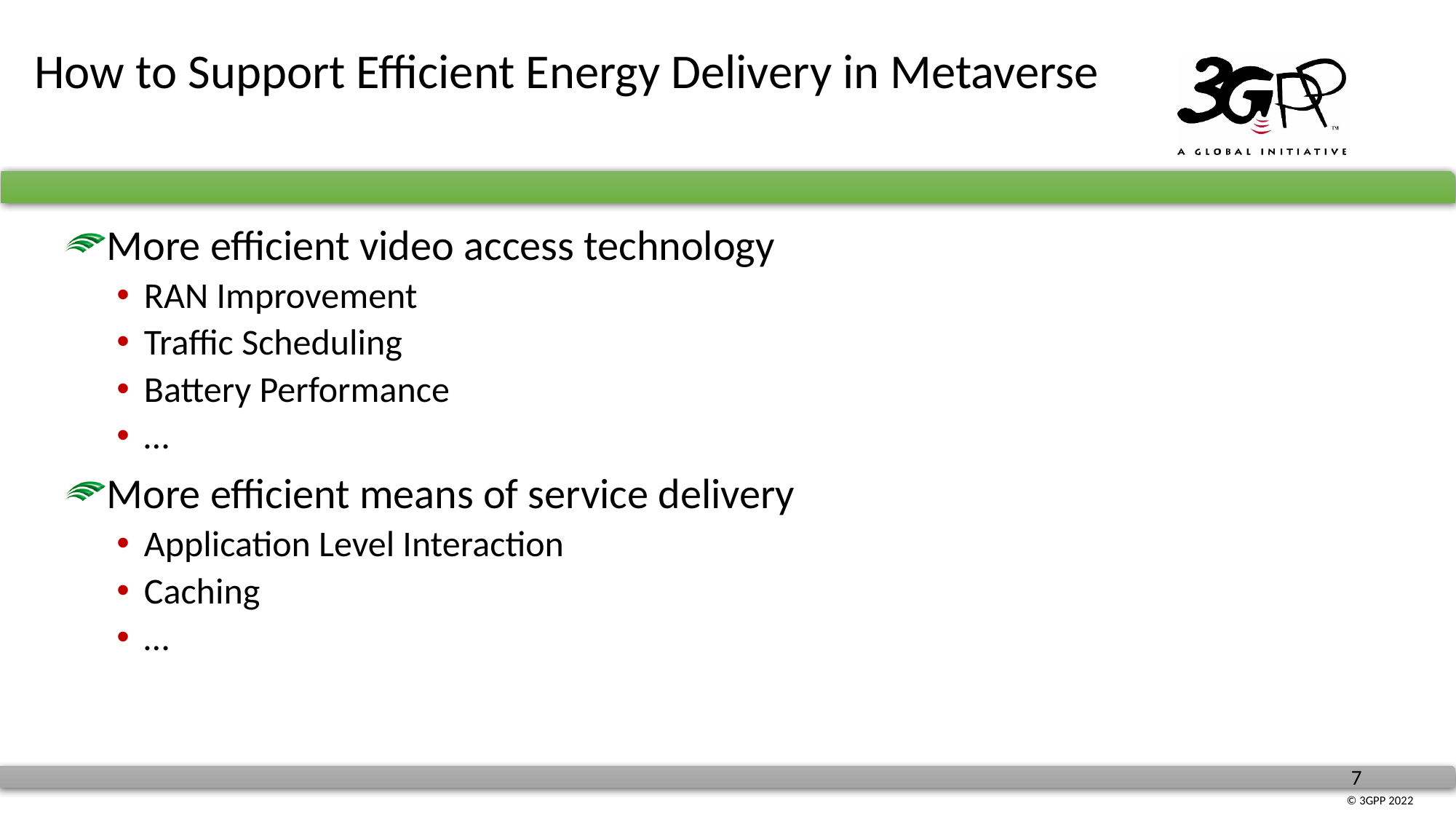

# How to Support Efficient Energy Delivery in Metaverse
More efficient video access technology
RAN Improvement
Traffic Scheduling
Battery Performance
…
More efficient means of service delivery
Application Level Interaction
Caching
…